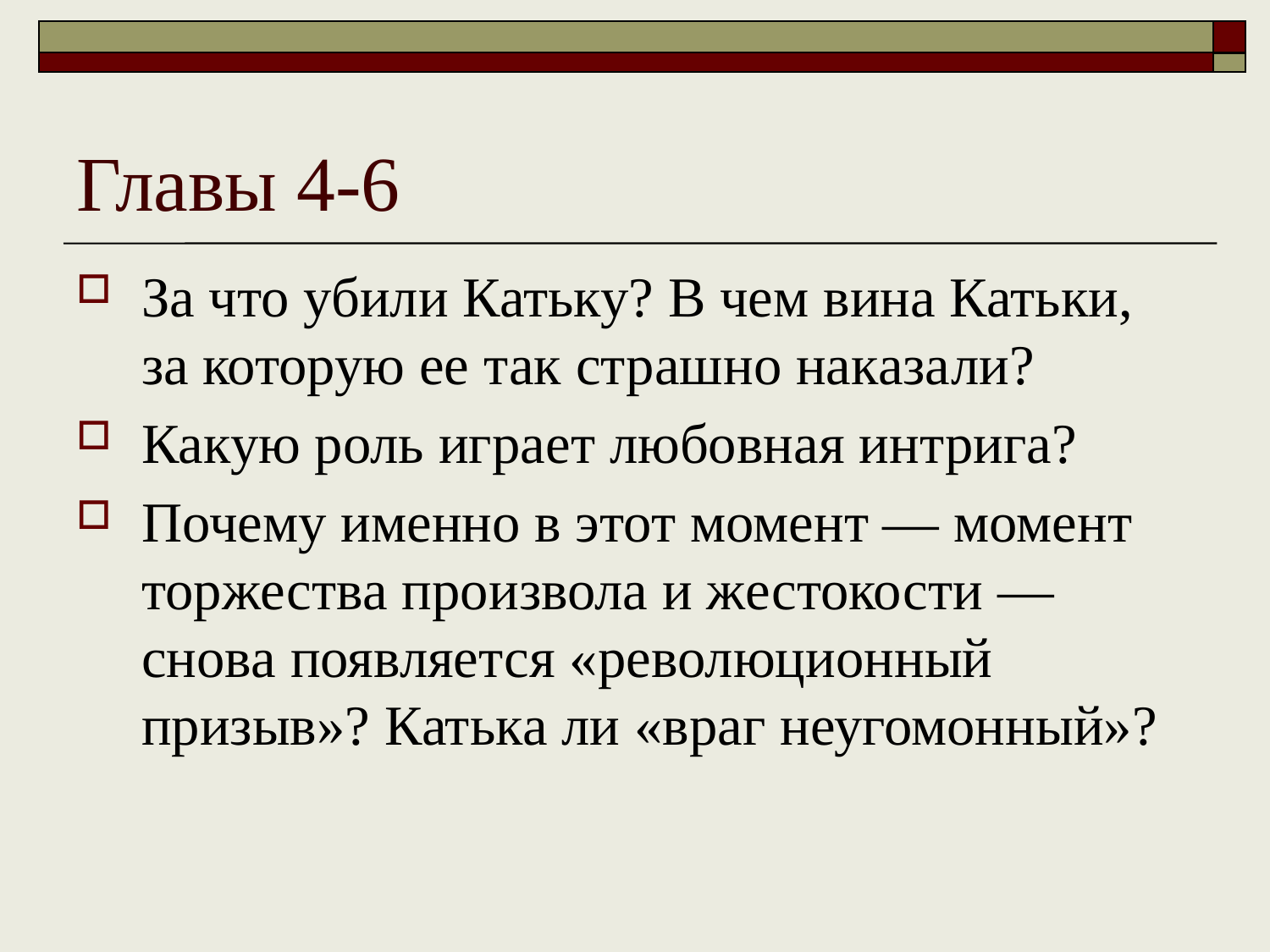

# Главы 4-6
За что убили Катьку? В чем вина Катьки, за которую ее так страшно наказали?
Какую роль играет любовная интрига?
Почему именно в этот момент — момент торжества произвола и жестокости — снова появляется «революционный призыв»? Катька ли «враг неугомонный»?